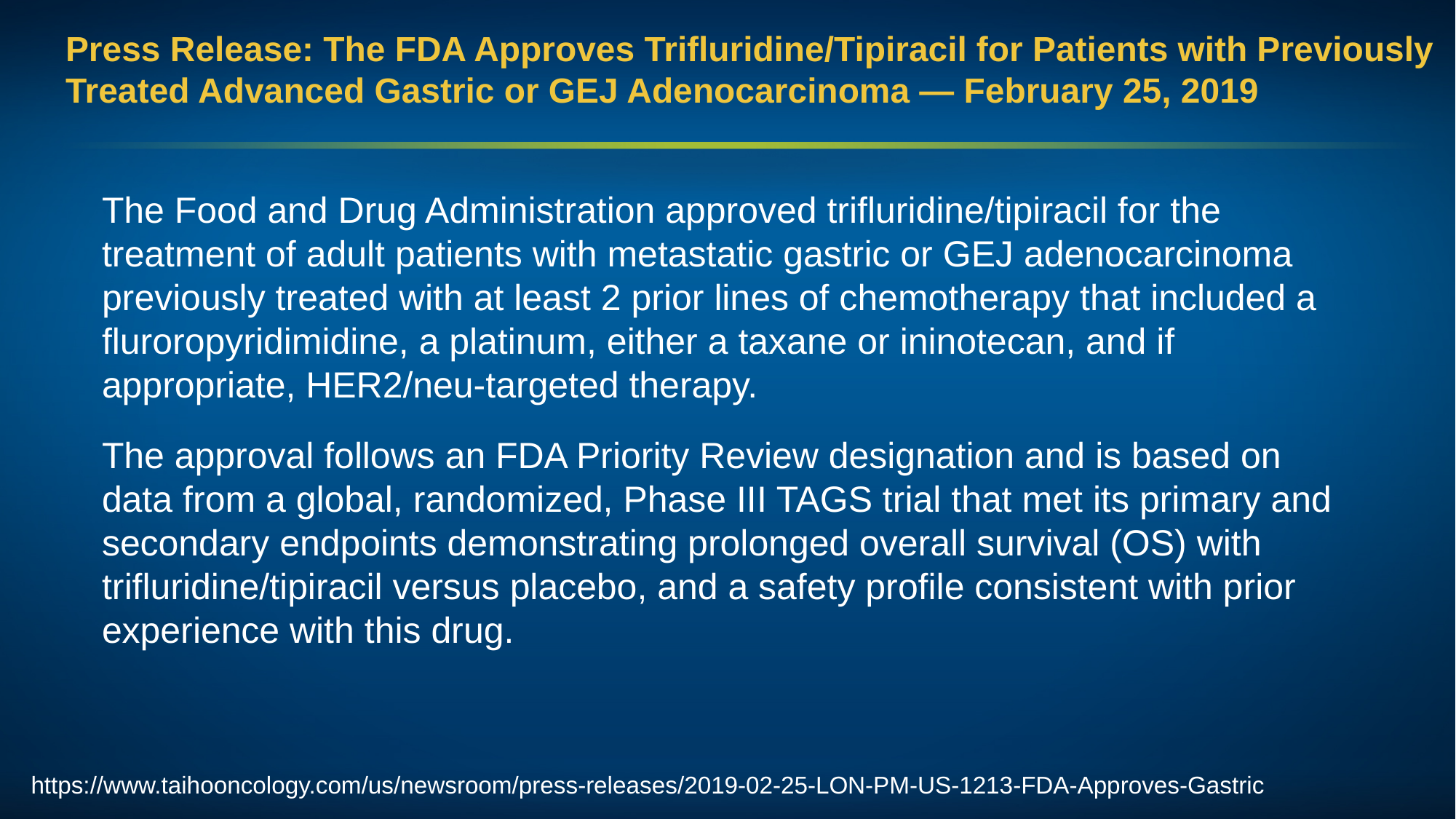

# Press Release: The FDA Approves Trifluridine/Tipiracil for Patients with Previously Treated Advanced Gastric or GEJ Adenocarcinoma — February 25, 2019
The Food and Drug Administration approved trifluridine/tipiracil for the treatment of adult patients with metastatic gastric or GEJ adenocarcinoma previously treated with at least 2 prior lines of chemotherapy that included a fluroropyridimidine, a platinum, either a taxane or ininotecan, and if appropriate, HER2/neu-targeted therapy.
The approval follows an FDA Priority Review designation and is based on data from a global, randomized, Phase III TAGS trial that met its primary and secondary endpoints demonstrating prolonged overall survival (OS) with trifluridine/tipiracil versus placebo, and a safety profile consistent with prior experience with this drug.
https://www.taihooncology.com/us/newsroom/press-releases/2019-02-25-LON-PM-US-1213-FDA-Approves-Gastric